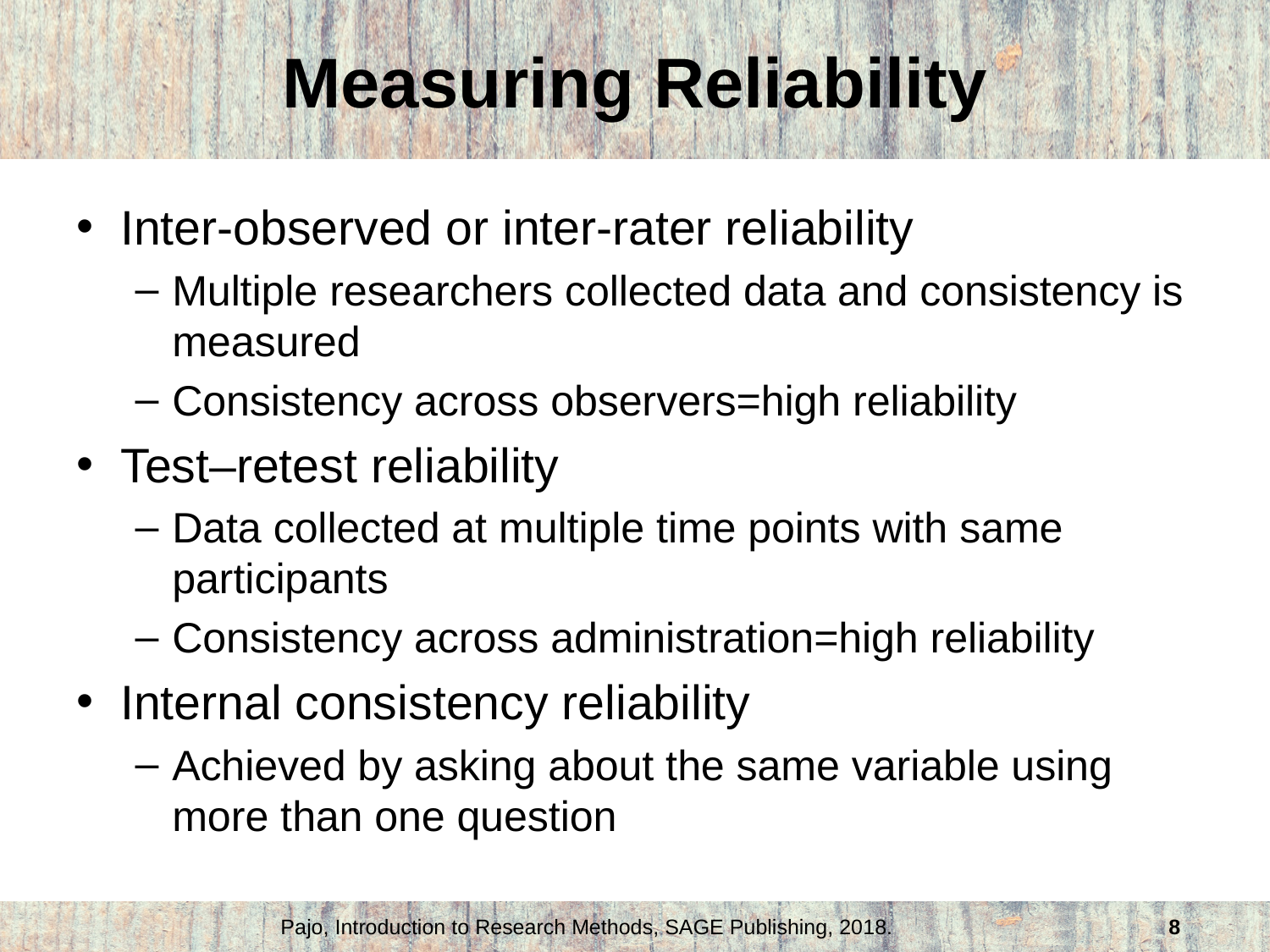

# Measuring Reliability
Inter-observed or inter-rater reliability
Multiple researchers collected data and consistency is measured
Consistency across observers=high reliability
Test–retest reliability
Data collected at multiple time points with same participants
Consistency across administration=high reliability
Internal consistency reliability
Achieved by asking about the same variable using more than one question

Pajo, Introduction to Research Methods, SAGE Publishing, 2018.
8